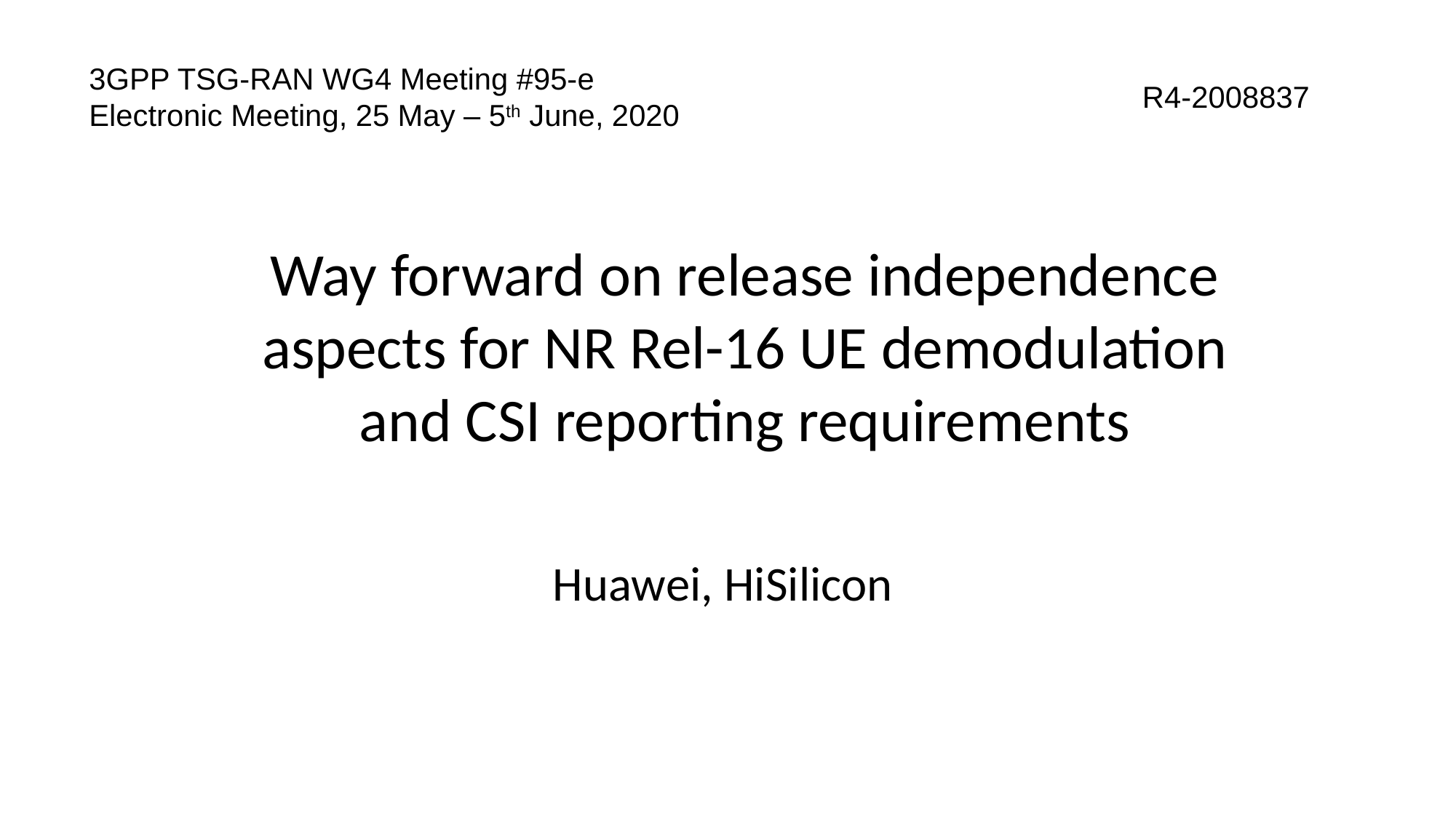

# 3GPP TSG-RAN WG4 Meeting #95-e Electronic Meeting, 25 May – 5th June, 2020
R4-2008837
Way forward on release independence aspects for NR Rel-16 UE demodulation and CSI reporting requirements
Huawei, HiSilicon